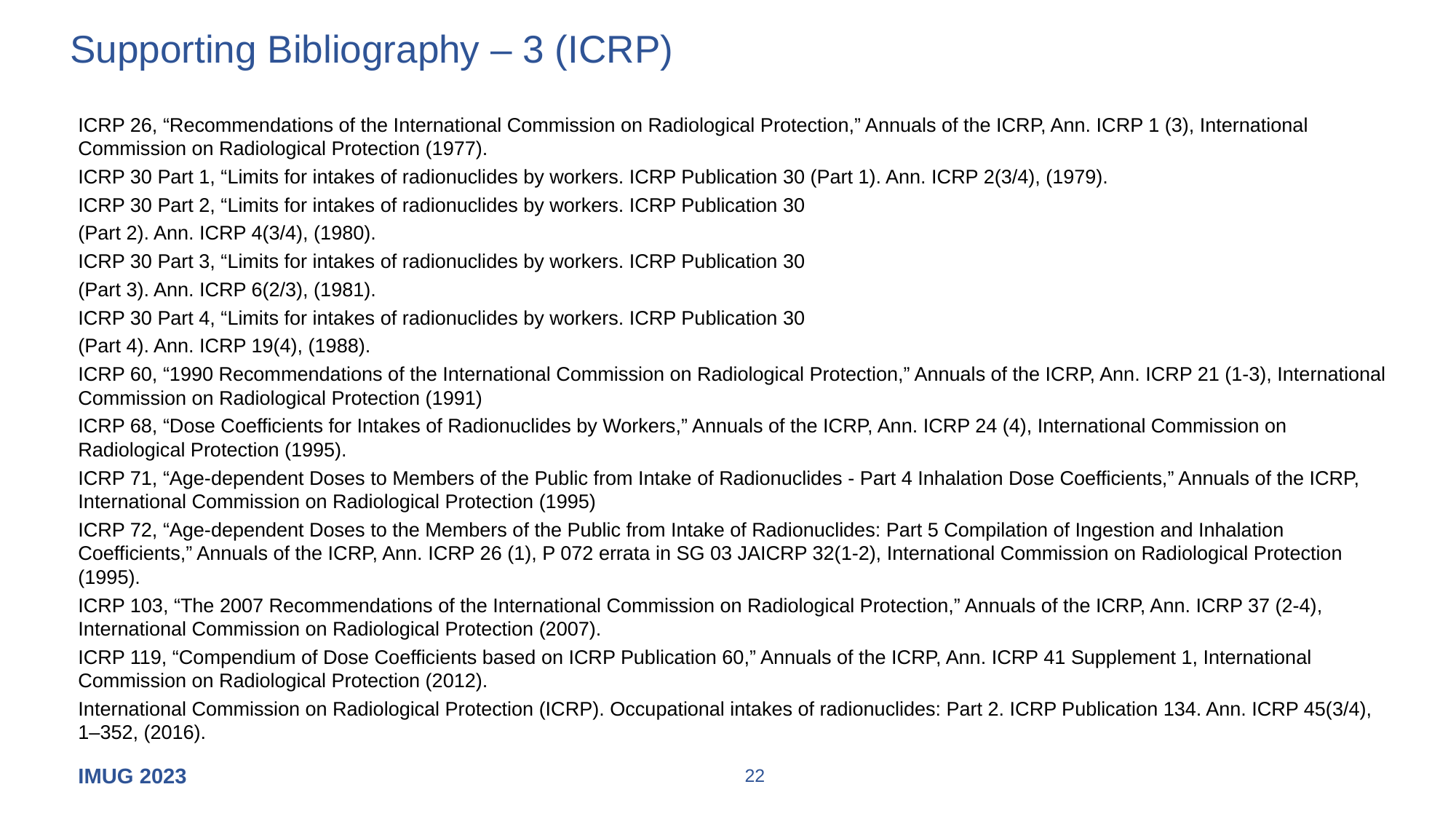

# Supporting Bibliography – 3 (ICRP)
ICRP 26, “Recommendations of the International Commission on Radiological Protection,” Annuals of the ICRP, Ann. ICRP 1 (3), International Commission on Radiological Protection (1977).
ICRP 30 Part 1, “Limits for intakes of radionuclides by workers. ICRP Publication 30 (Part 1). Ann. ICRP 2(3/4), (1979).
ICRP 30 Part 2, “Limits for intakes of radionuclides by workers. ICRP Publication 30
(Part 2). Ann. ICRP 4(3/4), (1980).
ICRP 30 Part 3, “Limits for intakes of radionuclides by workers. ICRP Publication 30
(Part 3). Ann. ICRP 6(2/3), (1981).
ICRP 30 Part 4, “Limits for intakes of radionuclides by workers. ICRP Publication 30
(Part 4). Ann. ICRP 19(4), (1988).
ICRP 60, “1990 Recommendations of the International Commission on Radiological Protection,” Annuals of the ICRP, Ann. ICRP 21 (1-3), International Commission on Radiological Protection (1991)
ICRP 68, “Dose Coefficients for Intakes of Radionuclides by Workers,” Annuals of the ICRP, Ann. ICRP 24 (4), International Commission on Radiological Protection (1995).
ICRP 71, “Age-dependent Doses to Members of the Public from Intake of Radionuclides - Part 4 Inhalation Dose Coefficients,” Annuals of the ICRP, International Commission on Radiological Protection (1995)
ICRP 72, “Age-dependent Doses to the Members of the Public from Intake of Radionuclides: Part 5 Compilation of Ingestion and Inhalation Coefficients,” Annuals of the ICRP, Ann. ICRP 26 (1), P 072 errata in SG 03 JAICRP 32(1-2), International Commission on Radiological Protection (1995).
ICRP 103, “The 2007 Recommendations of the International Commission on Radiological Protection,” Annuals of the ICRP, Ann. ICRP 37 (2-4), International Commission on Radiological Protection (2007).
ICRP 119, “Compendium of Dose Coefficients based on ICRP Publication 60,” Annuals of the ICRP, Ann. ICRP 41 Supplement 1, International Commission on Radiological Protection (2012).
International Commission on Radiological Protection (ICRP). Occupational intakes of radionuclides: Part 2. ICRP Publication 134. Ann. ICRP 45(3/4), 1–352, (2016).

IMUG 2023
22